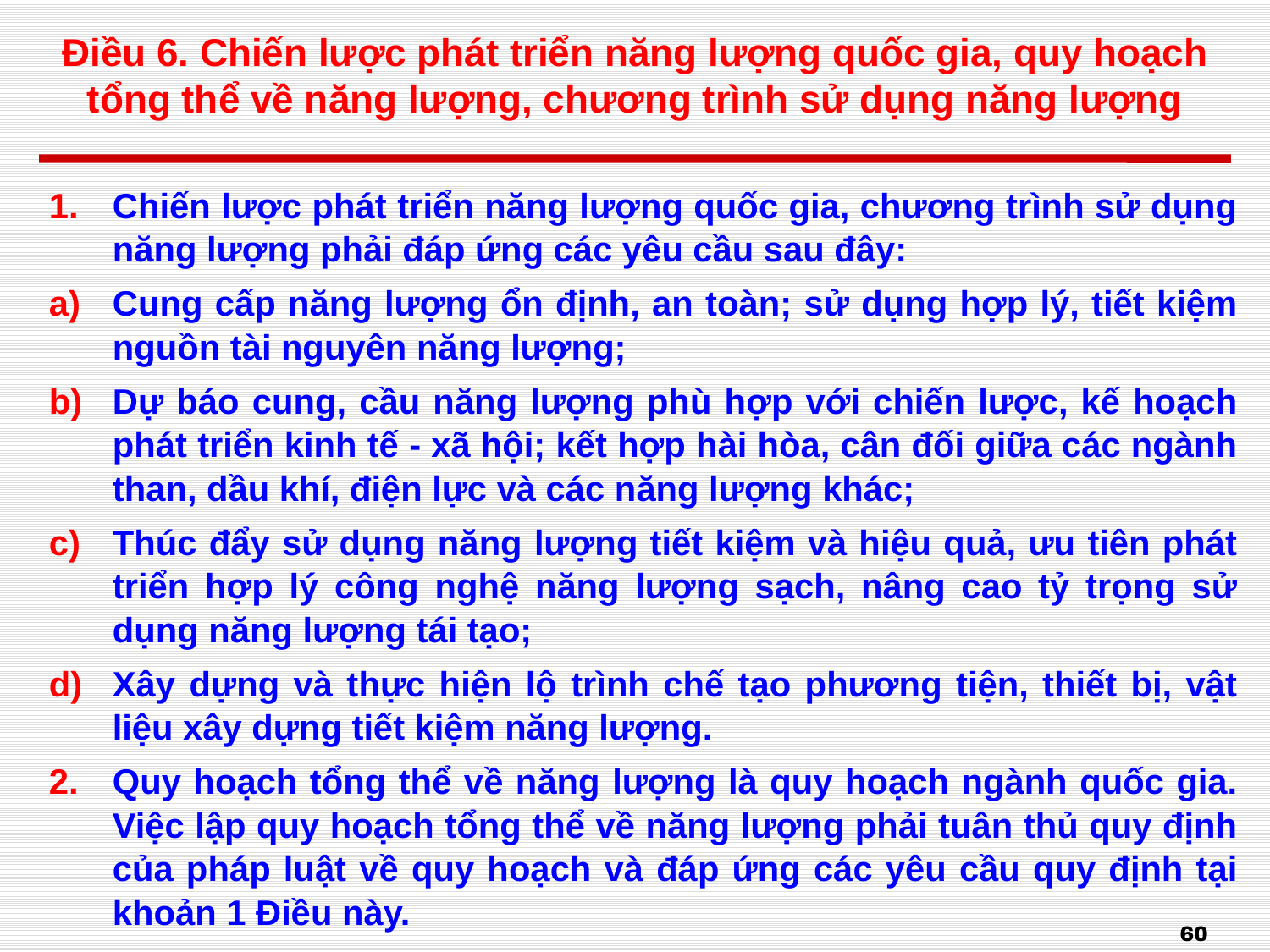

# Điều 6. Chiến lược phát triển năng lượng quốc gia, quy hoạch tổng thể về năng lượng, chương trình sử dụng năng lượng
Chiến lược phát triển năng lượng quốc gia, chương trình sử dụng năng lượng phải đáp ứng các yêu cầu sau đây:
Cung cấp năng lượng ổn định, an toàn; sử dụng hợp lý, tiết kiệm nguồn tài nguyên năng lượng;
Dự báo cung, cầu năng lượng phù hợp với chiến lược, kế hoạch phát triển kinh tế - xã hội; kết hợp hài hòa, cân đối giữa các ngành than, dầu khí, điện lực và các năng lượng khác;
Thúc đẩy sử dụng năng lượng tiết kiệm và hiệu quả, ưu tiên phát triển hợp lý công nghệ năng lượng sạch, nâng cao tỷ trọng sử dụng năng lượng tái tạo;
Xây dựng và thực hiện lộ trình chế tạo phương tiện, thiết bị, vật liệu xây dựng tiết kiệm năng lượng.
Quy hoạch tổng thể về năng lượng là quy hoạch ngành quốc gia. Việc lập quy hoạch tổng thể về năng lượng phải tuân thủ quy định của pháp luật về quy hoạch và đáp ứng các yêu cầu quy định tại khoản 1 Điều này.